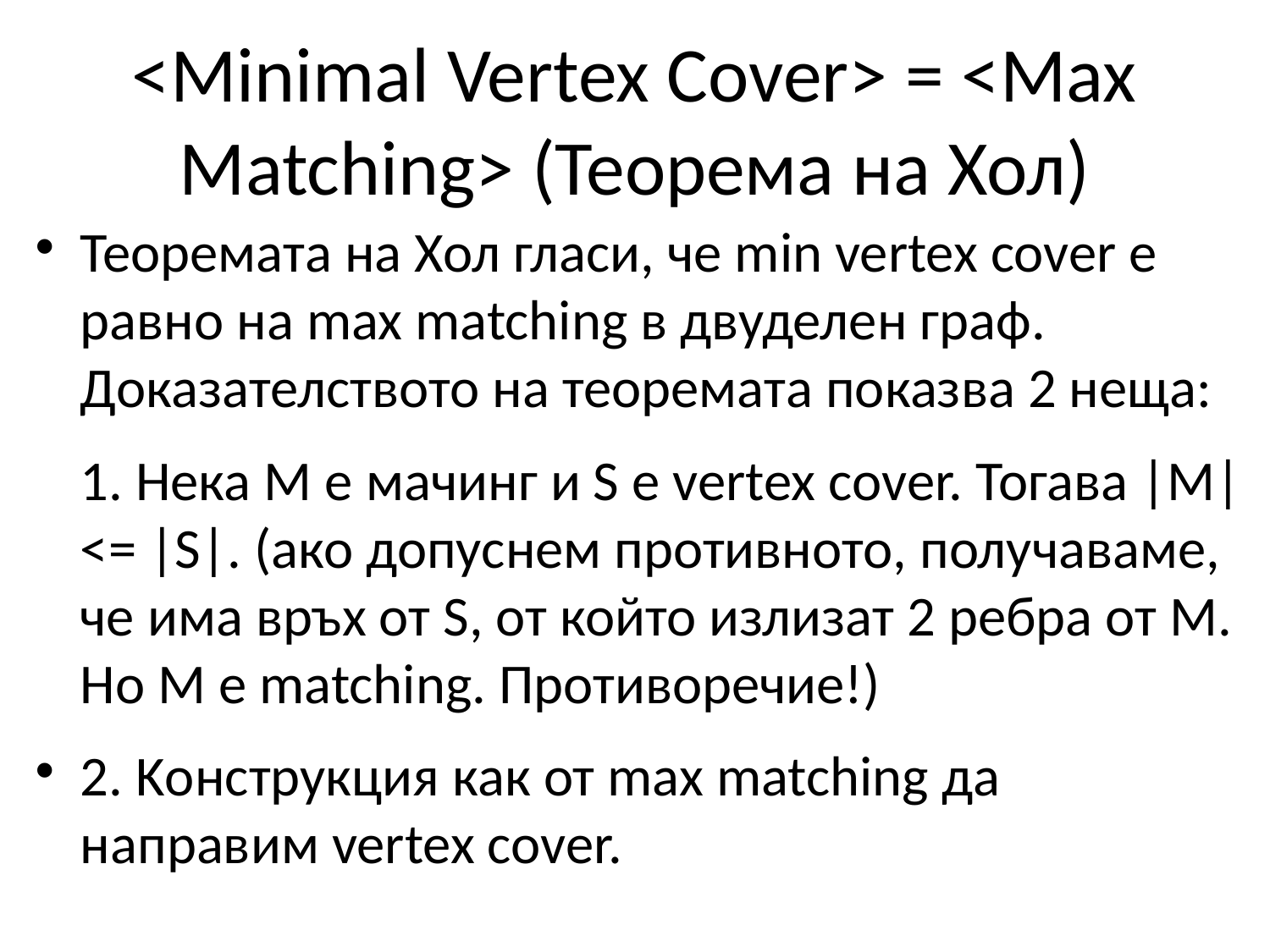

# <Minimal Vertex Cover> = <Max Matching> (Теорема на Хол)
Теоремата на Хол гласи, че min vertex cover е равно на max matching в двуделен граф. Доказателството на теоремата показва 2 неща:
1. Нека M е мачинг и S e vertex cover. Тогава |M| <= |S|. (ако допуснем противното, получаваме, че има връх от S, от който излизат 2 ребра от M. Но M е matching. Противоречие!)
2. Kонструкция как от max matching да направим vertex cover.